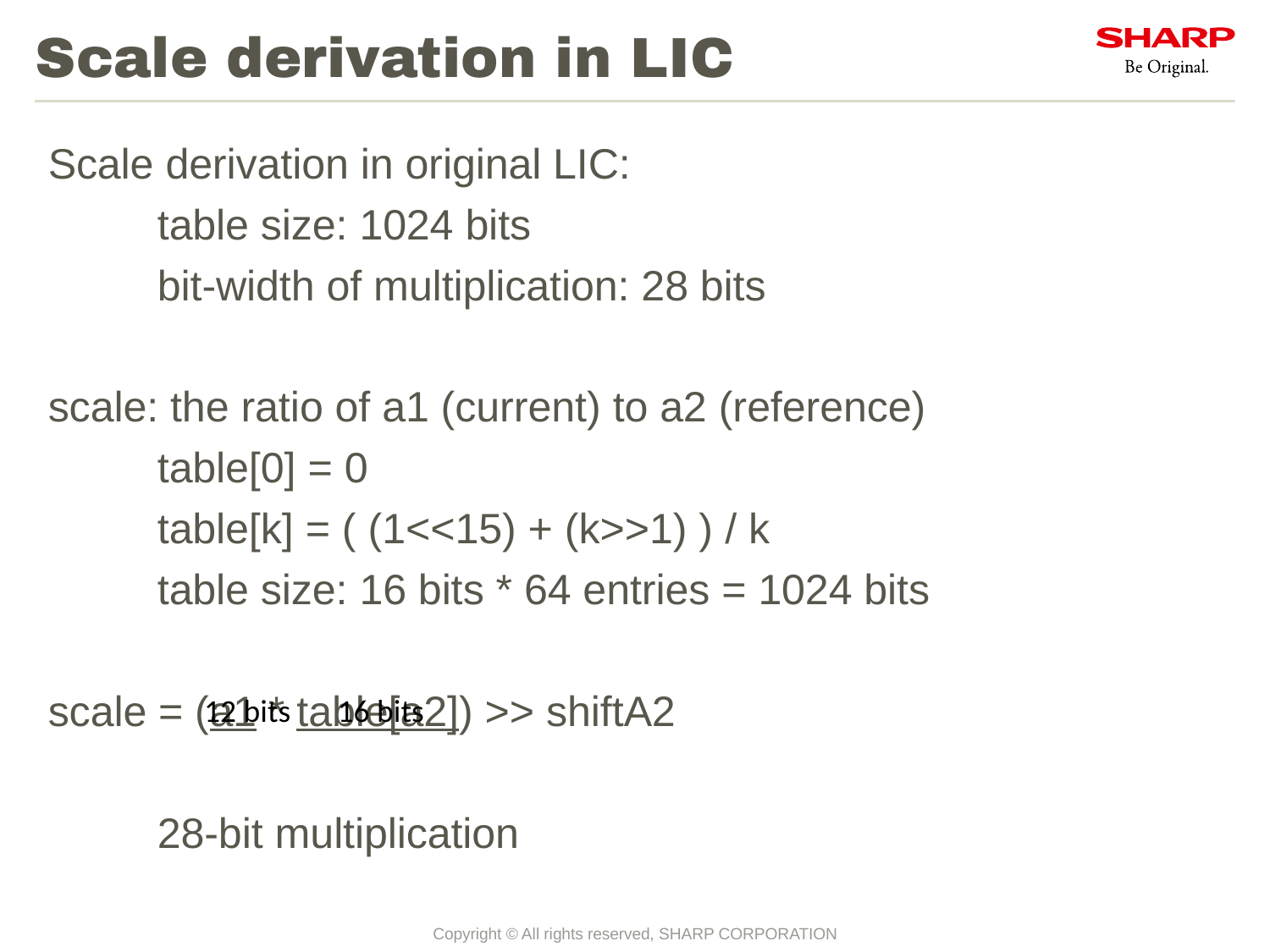

# Scale derivation in LIC
Scale derivation in original LIC:
	table size: 1024 bits
	bit-width of multiplication: 28 bits

scale: the ratio of a1 (current) to a2 (reference)
	table[0] = 0
	table[k] = ( (1<<15) + (k>>1) ) / k
	table size: 16 bits * 64 entries = 1024 bits

scale = (a1 * table[a2]) >> shiftA2

		28-bit multiplication
12 bits
16 bits
Copyright © All rights reserved, SHARP CORPORATION